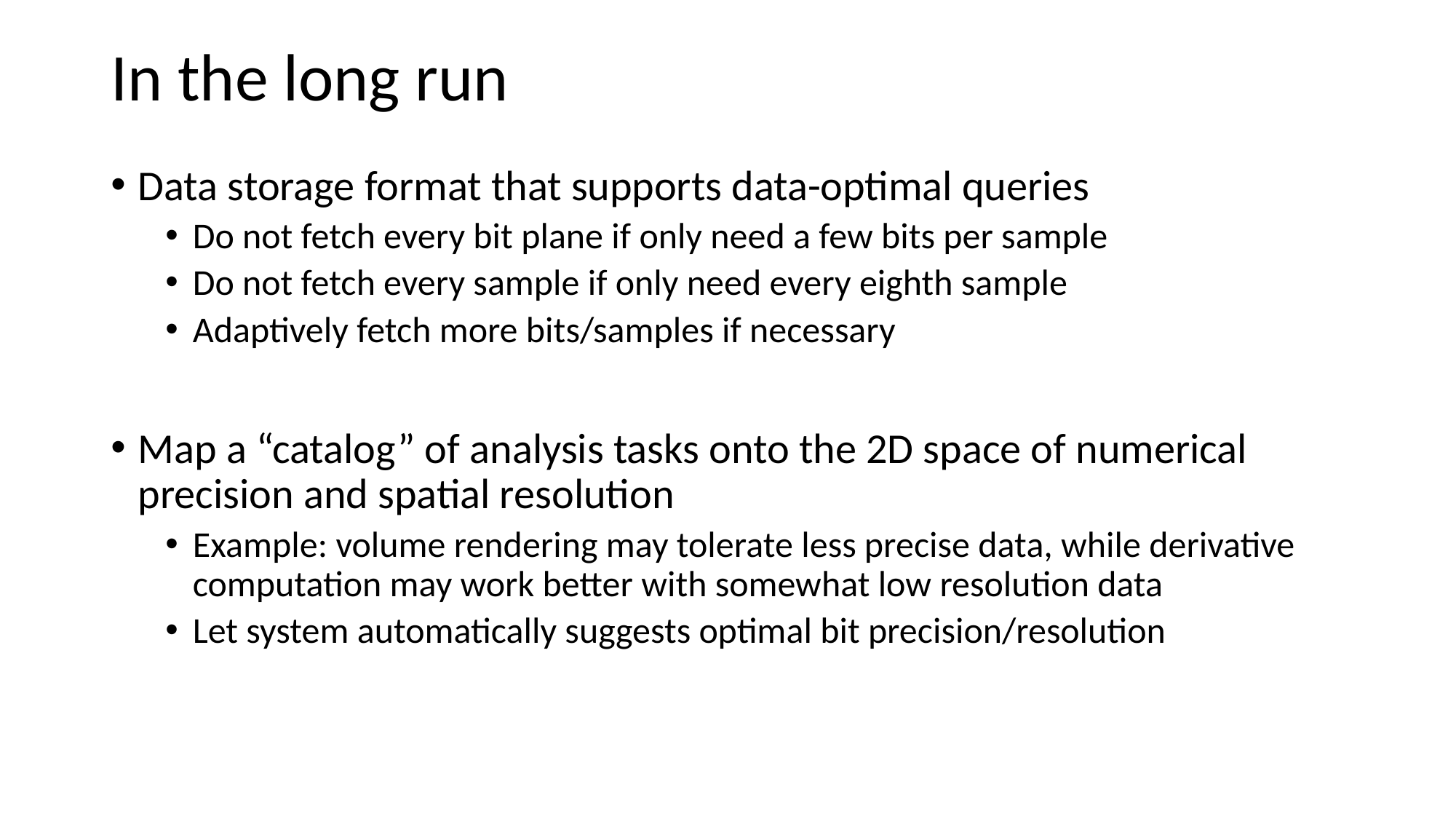

# In the long run
Data storage format that supports data-optimal queries
Do not fetch every bit plane if only need a few bits per sample
Do not fetch every sample if only need every eighth sample
Adaptively fetch more bits/samples if necessary

Map a “catalog” of analysis tasks onto the 2D space of numerical precision and spatial resolution
Example: volume rendering may tolerate less precise data, while derivative computation may work better with somewhat low resolution data
Let system automatically suggests optimal bit precision/resolution